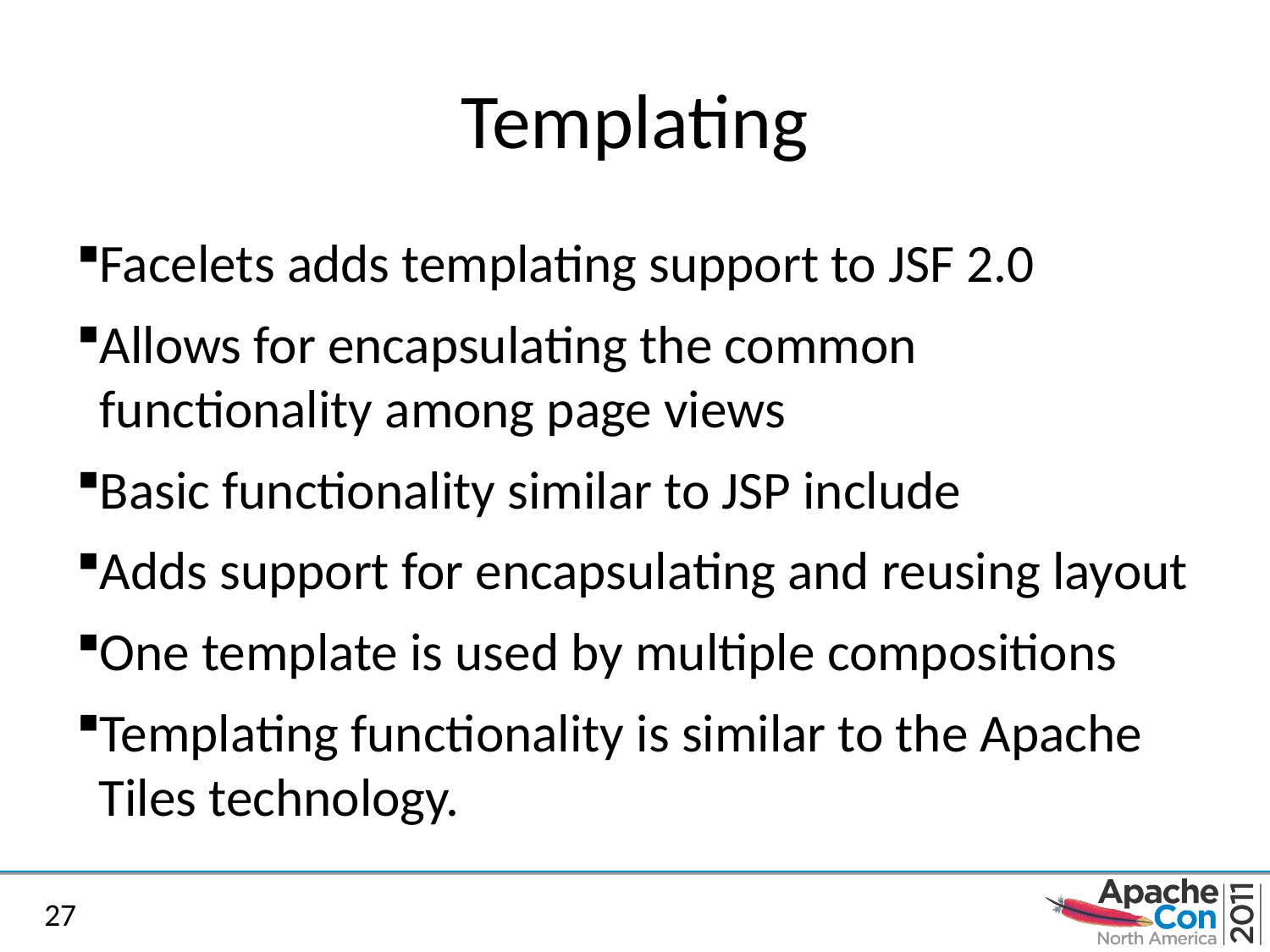

# Templating
Facelets adds templating support to JSF 2.0
Allows for encapsulating the common functionality among page views
Basic functionality similar to JSP include
Adds support for encapsulating and reusing layout
One template is used by multiple compositions
Templating functionality is similar to the Apache Tiles technology.